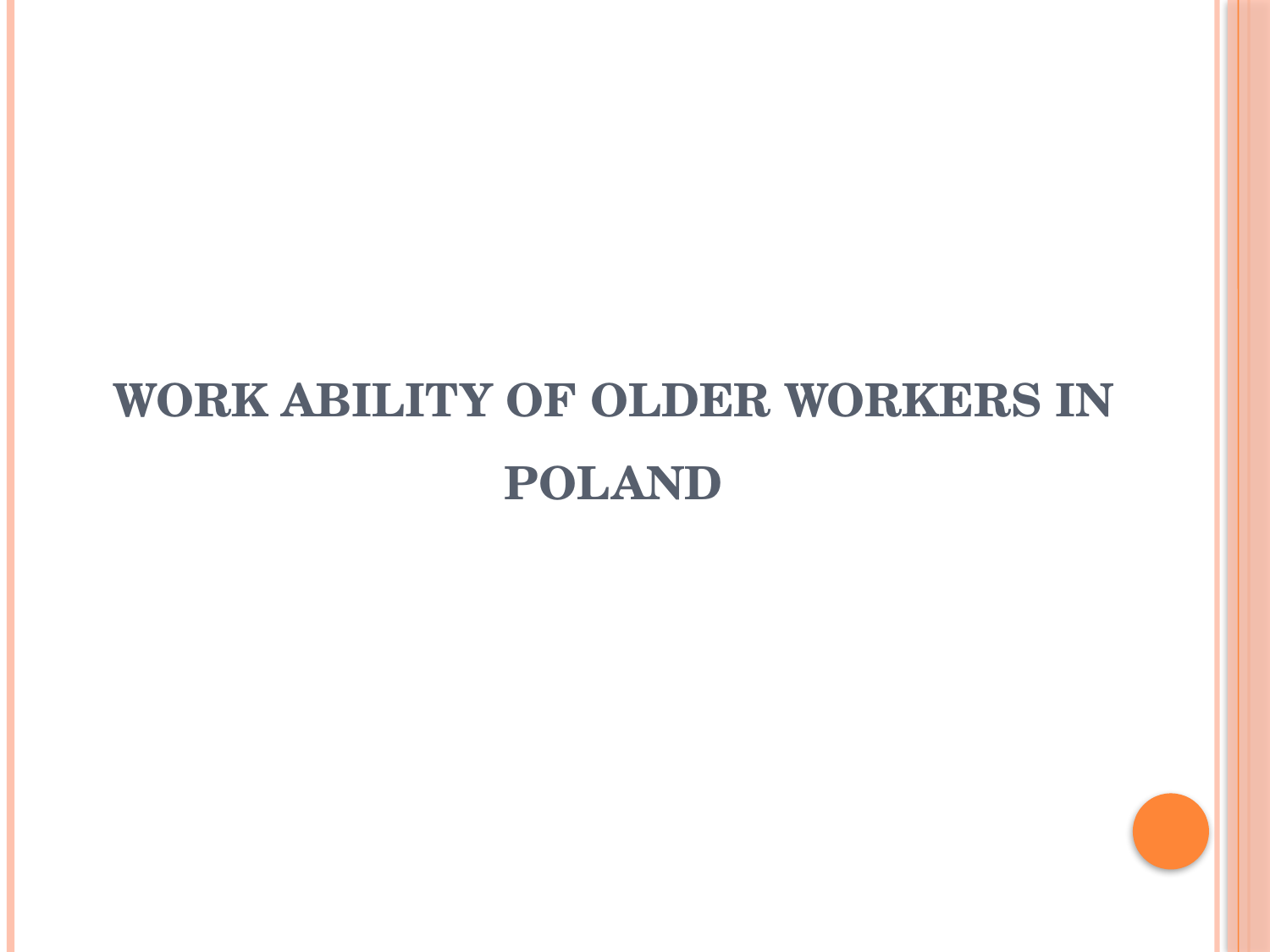

# Work Ability of older workers in Poland